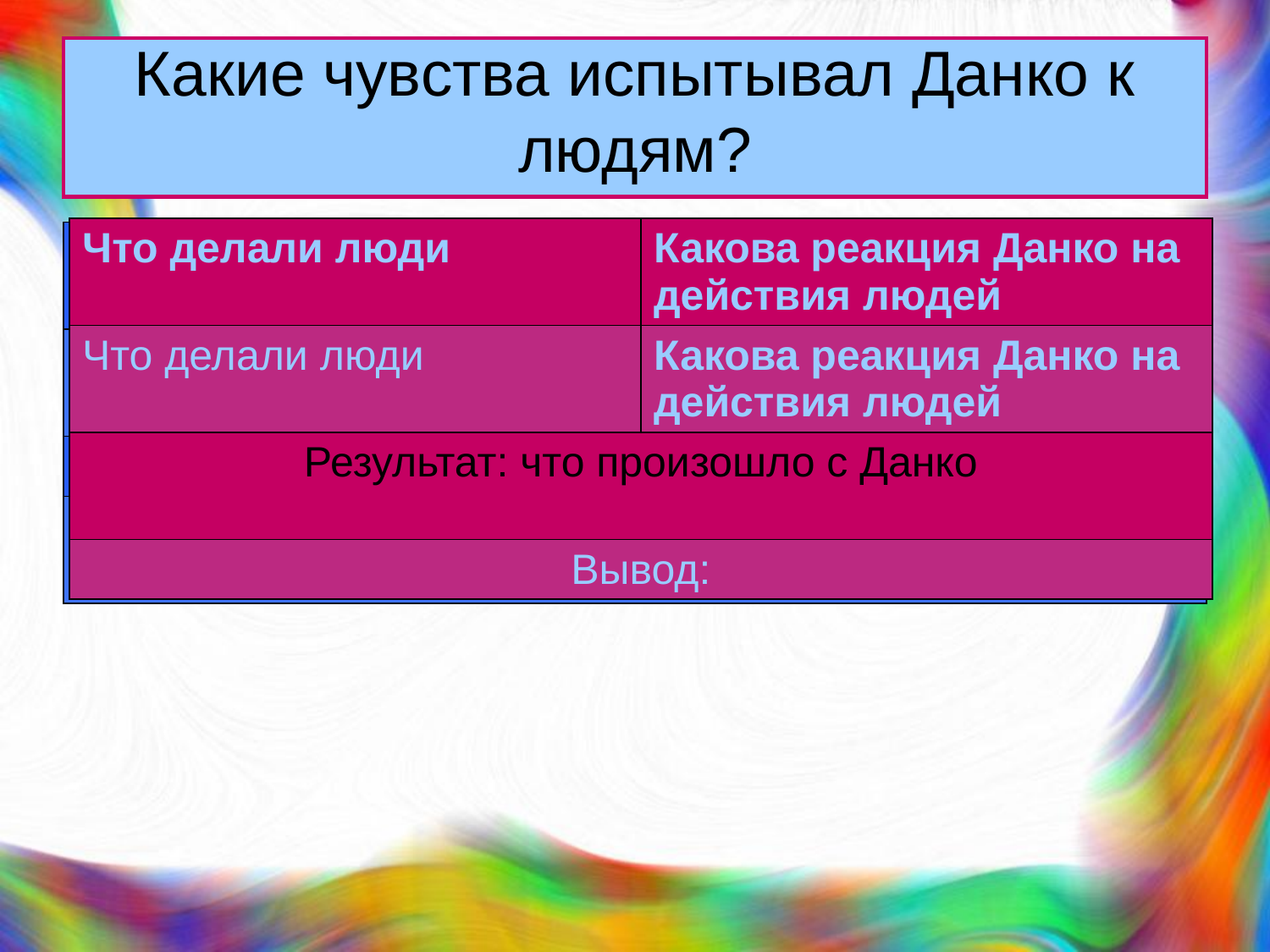

# Какие чувства испытывал Данко к людям?
| Что делали люди | Какова реакция Данко на действия людей |
| --- | --- |
| Что делали люди | Какова реакция Данко на действия людей |
| Результат: что произошло с Данко |  |
| Вывод: |  |
| Вы только шли. | В его сердце вскипело негодование. |
| --- | --- |
| Вы шли, как стадо овец. | Но от жалости к людям оно (негодование) погасло. |
| Вспыхнуло огнем желания спасти их. |  |
| Вывод: Данко сумел усмирить гордыню, чувство любви победило. |  |